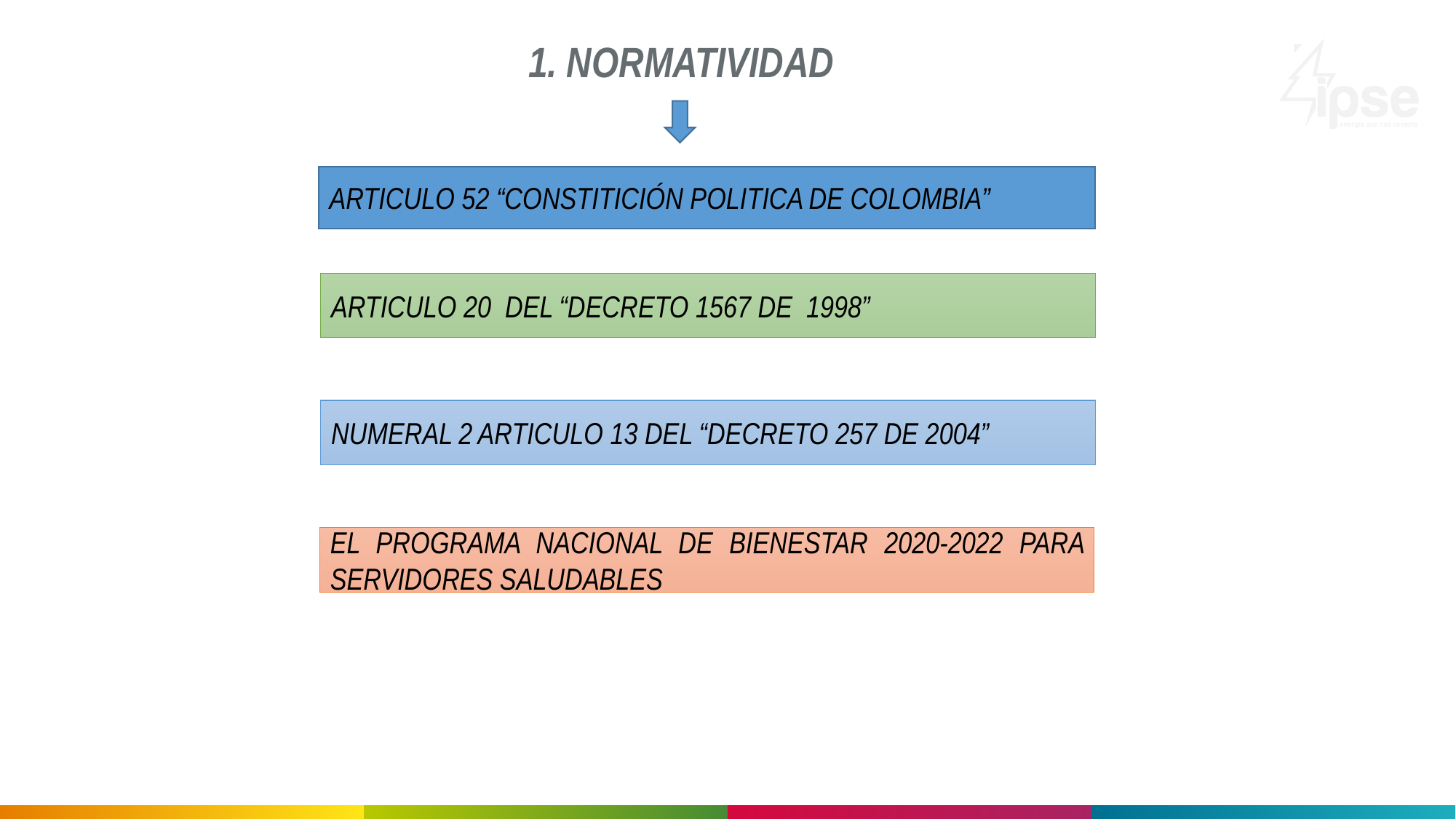

1. NORMATIVIDAD

ARTICULO 52 “CONSTITICIÓN POLITICA DE COLOMBIA”

ARTICULO 20  DEL “DECRETO 1567 DE  1998”
NUMERAL 2 ARTICULO 13 DEL “DECRETO 257 DE 2004”
EL PROGRAMA NACIONAL DE BIENESTAR 2020-2022 PARA SERVIDORES SALUDABLES